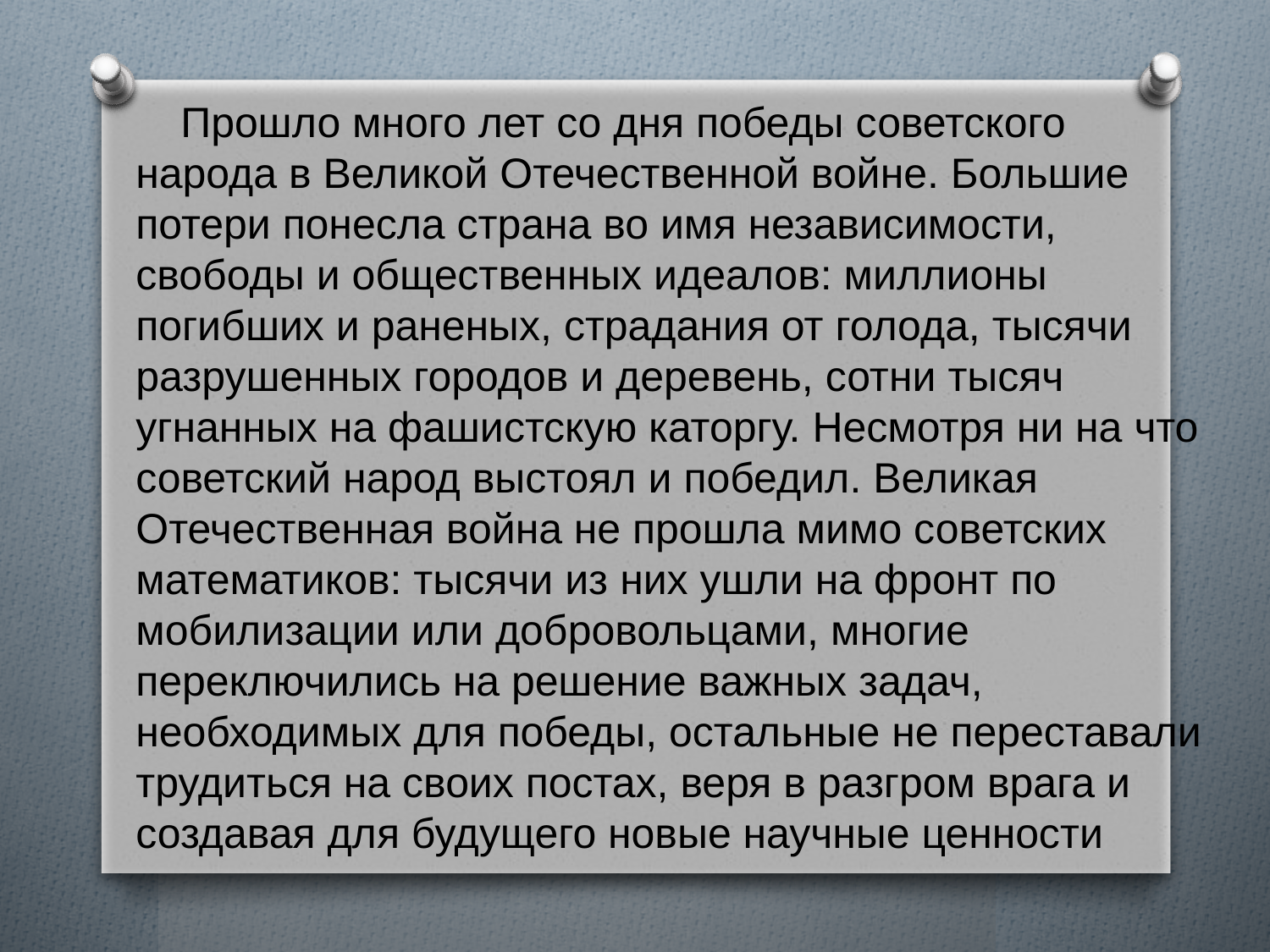

#
       Прошло много лет со дня победы советского народа в Великой Отечественной войне. Большие потери понесла страна во имя независимости, свободы и общественных идеалов: миллионы погибших и раненых, страдания от голода, тысячи разрушенных городов и деревень, сотни тысяч угнанных на фашистскую каторгу. Несмотря ни на что советский народ выстоял и победил. Великая Отечественная война не прошла мимо советских математиков: тысячи из них ушли на фронт по мобилизации или добровольцами, многие переключились на решение важных задач, необходимых для победы, остальные не переставали трудиться на своих постах, веря в разгром врага и создавая для будущего новые научные ценности